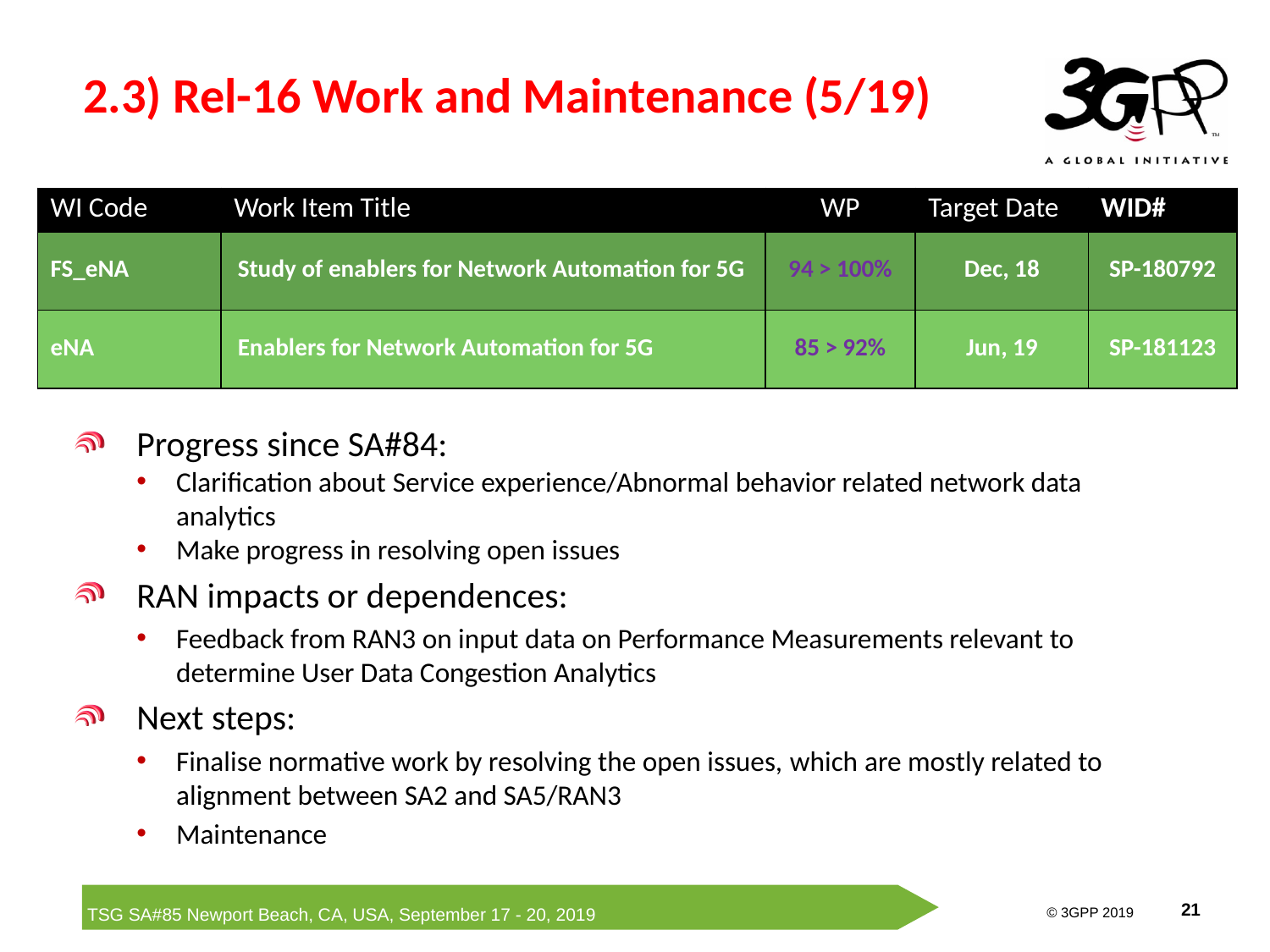

# 2.3) Rel-16 Work and Maintenance (5/19)
| WI Code | Work Item Title | WP | Target Date | WID# |
| --- | --- | --- | --- | --- |
| FS\_eNA | Study of enablers for Network Automation for 5G | 94 > 100% | Dec, 18 | SP-180792 |
| eNA | Enablers for Network Automation for 5G | 85 > 92% | Jun, 19 | SP-181123 |
Progress since SA#84:
Clarification about Service experience/Abnormal behavior related network data analytics
Make progress in resolving open issues
RAN impacts or dependences:
Feedback from RAN3 on input data on Performance Measurements relevant to determine User Data Congestion Analytics
Next steps:
Finalise normative work by resolving the open issues, which are mostly related to alignment between SA2 and SA5/RAN3
Maintenance